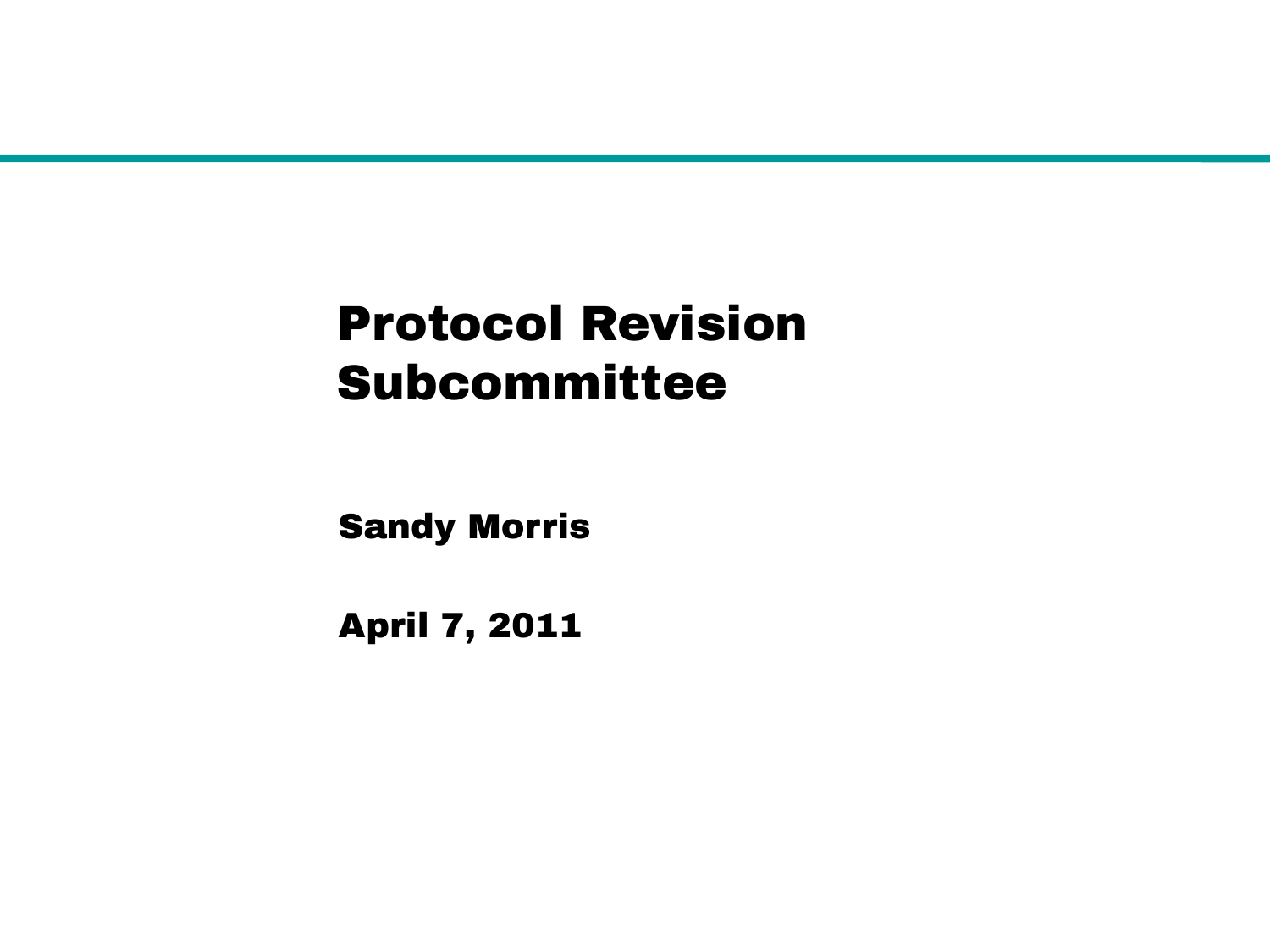

# Protocol Revision Subcommittee
Sandy Morris

April 7, 2011